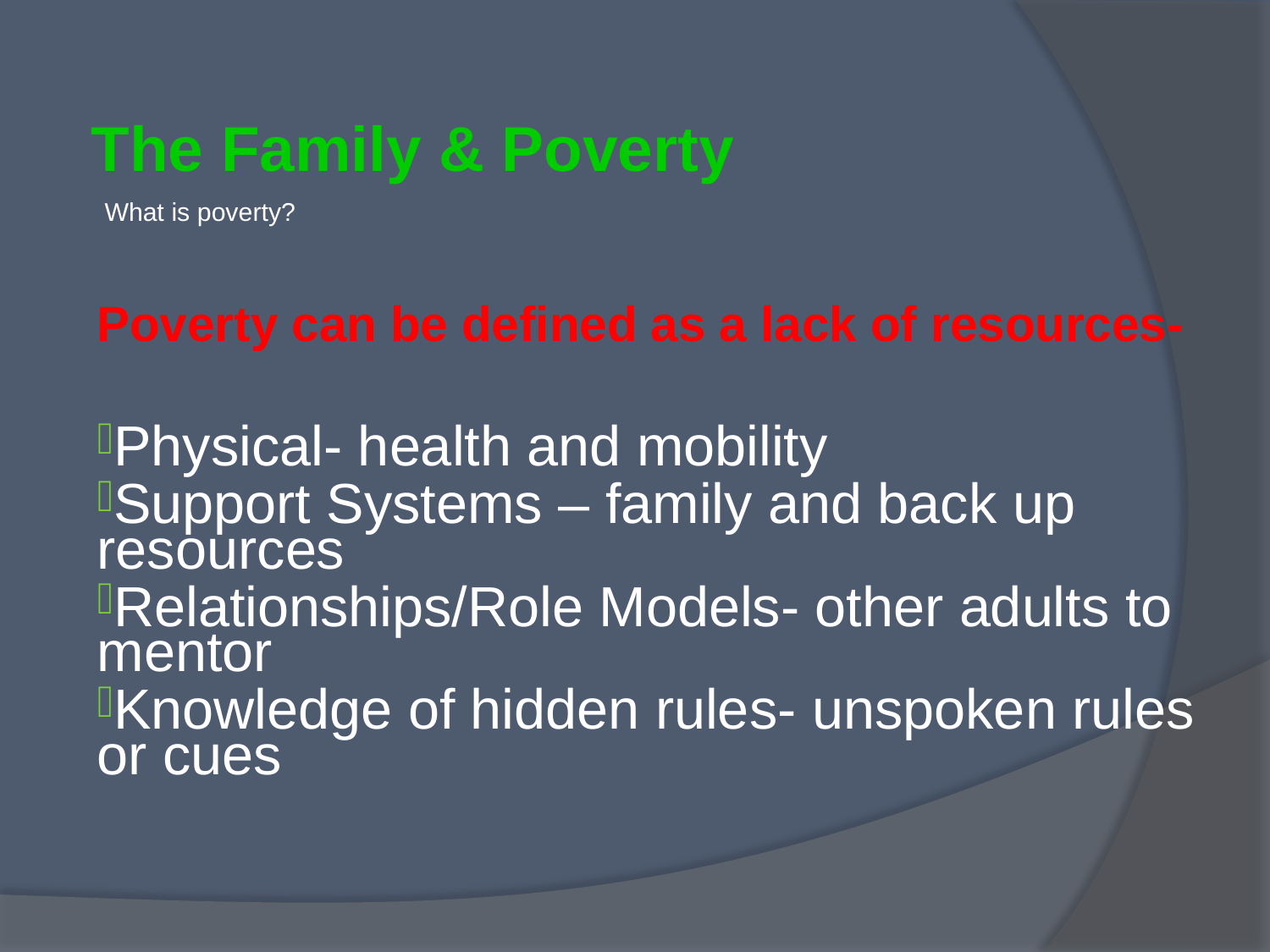

# The Family & Poverty

What is poverty?

Poverty can be defined as a lack of resources-

Physical- health and mobility
Support Systems – family and back up resources
Relationships/Role Models- other adults to mentor
Knowledge of hidden rules- unspoken rules or cues